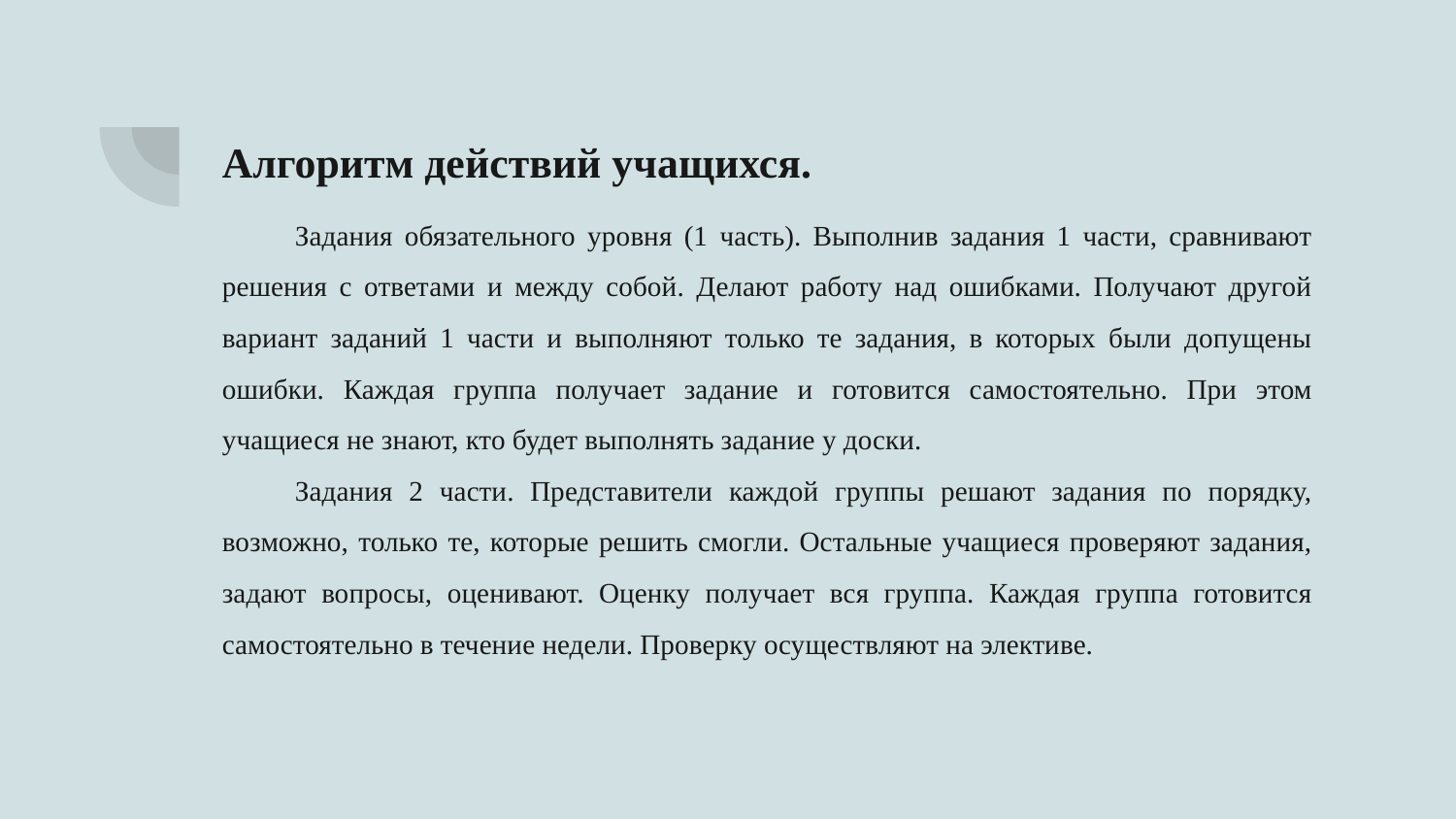

# Алгоритм действий учащихся.
Задания обязательного уровня (1 часть). Выполнив задания 1 части, сравнивают решения с ответами и между собой. Делают работу над ошибками. Получают другой вариант заданий 1 части и выполняют только те задания, в которых были допущены ошибки. Каждая группа получает задание и готовится самостоятельно. При этом учащиеся не знают, кто будет выполнять задание у доски.
Задания 2 части. Представители каждой группы решают задания по порядку, возможно, только те, которые решить смогли. Остальные учащиеся проверяют задания, задают вопросы, оценивают. Оценку получает вся группа. Каждая группа готовится самостоятельно в течение недели. Проверку осуществляют на элективе.